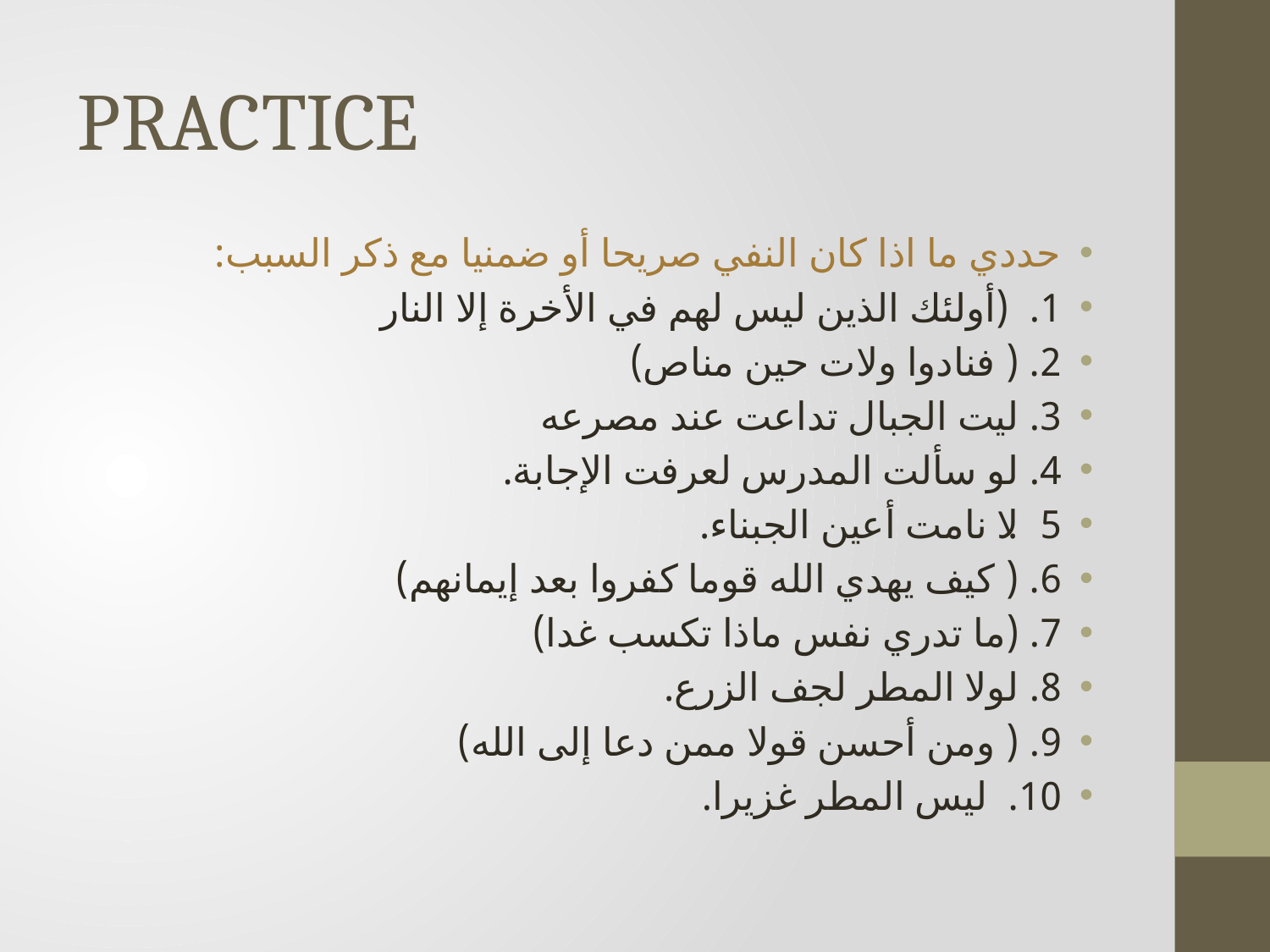

# PRACTICE
حددي ما اذا كان النفي صريحا أو ضمنيا مع ذكر السبب:
1.  (أولئك الذين ليس لهم في الأخرة إلا النار
2. ( فنادوا ولات حين مناص)
3. ليت الجبال تداعت عند مصرعه
4. لو سألت المدرس لعرفت الإجابة.
5. لا نامت أعين الجبناء.
6. ( كيف يهدي الله قوما كفروا بعد إيمانهم)
7. (ما تدري نفس ماذا تكسب غدا)
8. لولا المطر لجف الزرع.
9. ( ومن أحسن قولا ممن دعا إلى الله)
10.  ليس المطر غزيرا.